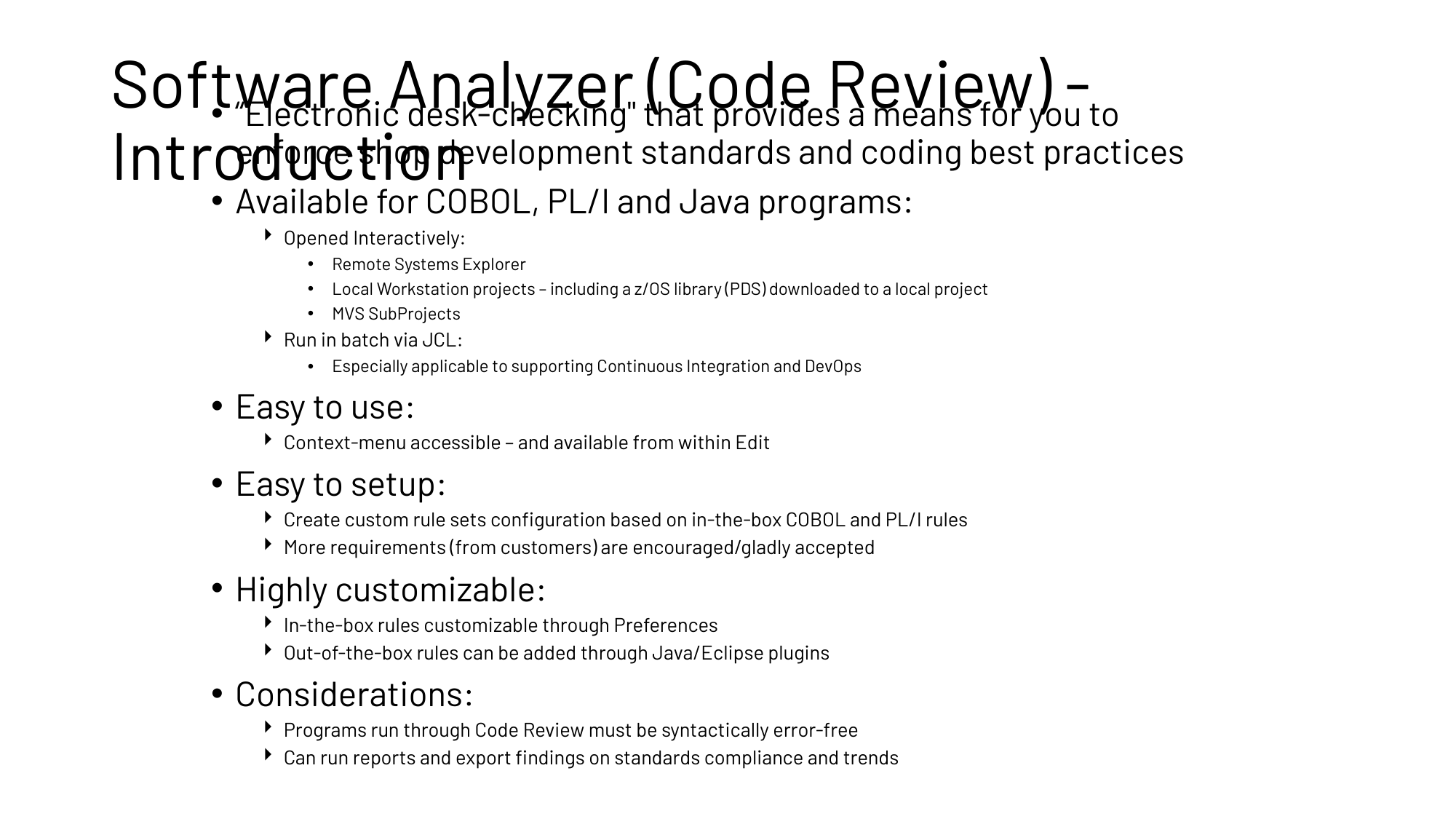

# Software Analyzer (Code Review) - Introduction
“Electronic desk-checking" that provides a means for you to enforce shop development standards and coding best practices
Available for COBOL, PL/I and Java programs:
Opened Interactively:
Remote Systems Explorer
Local Workstation projects – including a z/OS library (PDS) downloaded to a local project
MVS SubProjects
Run in batch via JCL:
Especially applicable to supporting Continuous Integration and DevOps
Easy to use:
Context-menu accessible – and available from within Edit
Easy to setup:
Create custom rule sets configuration based on in-the-box COBOL and PL/I rules
More requirements (from customers) are encouraged/gladly accepted
Highly customizable:
In-the-box rules customizable through Preferences
Out-of-the-box rules can be added through Java/Eclipse plugins
Considerations:
Programs run through Code Review must be syntactically error-free
Can run reports and export findings on standards compliance and trends